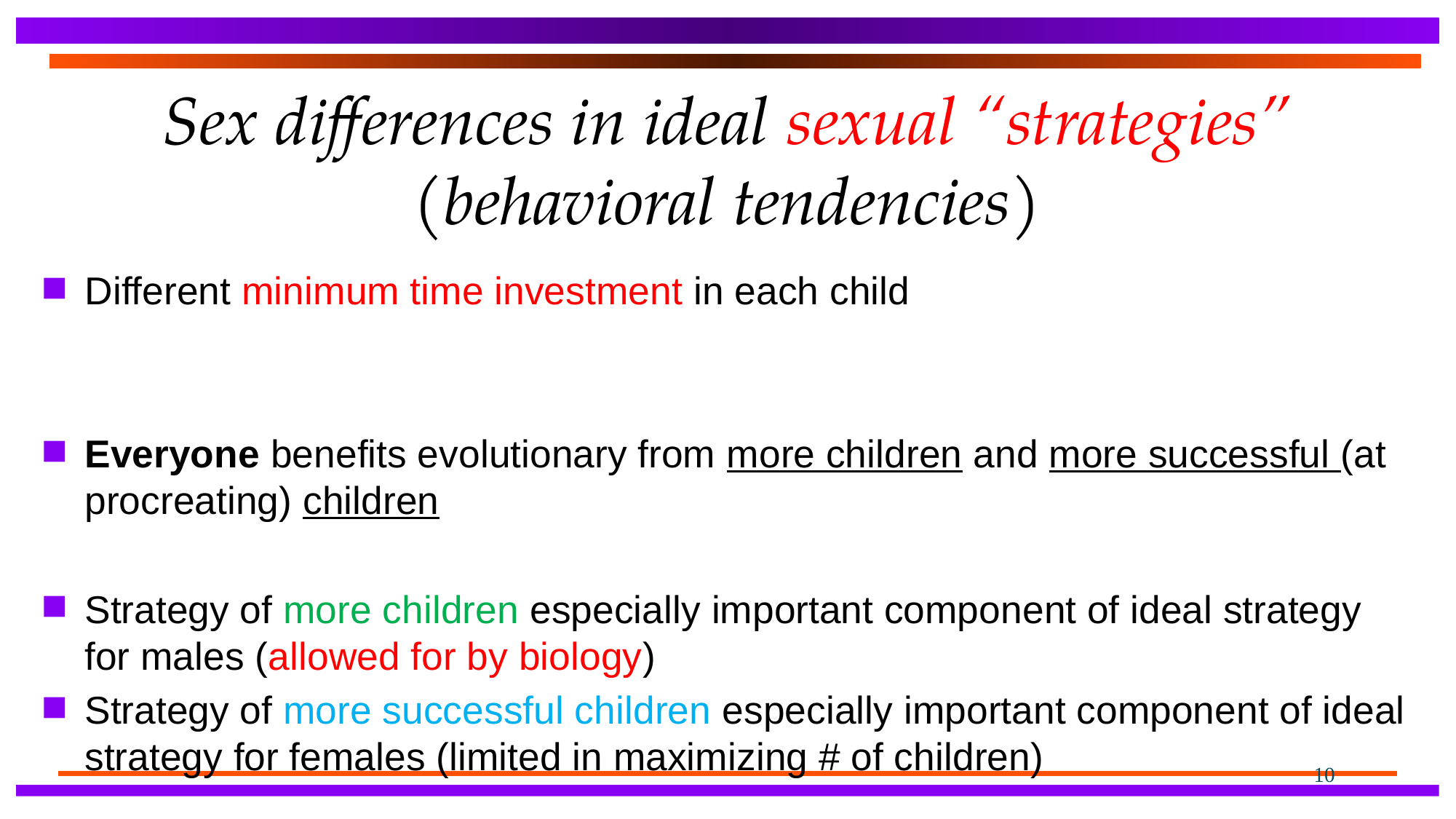

# Sex differences in ideal sexual “strategies” (behavioral tendencies)

Different minimum time investment in each child

Everyone benefits evolutionary from more children and more successful (at procreating) children

Strategy of more children especially important component of ideal strategy for males (allowed for by biology)
Strategy of more successful children especially important component of ideal strategy for females (limited in maximizing # of children)

10